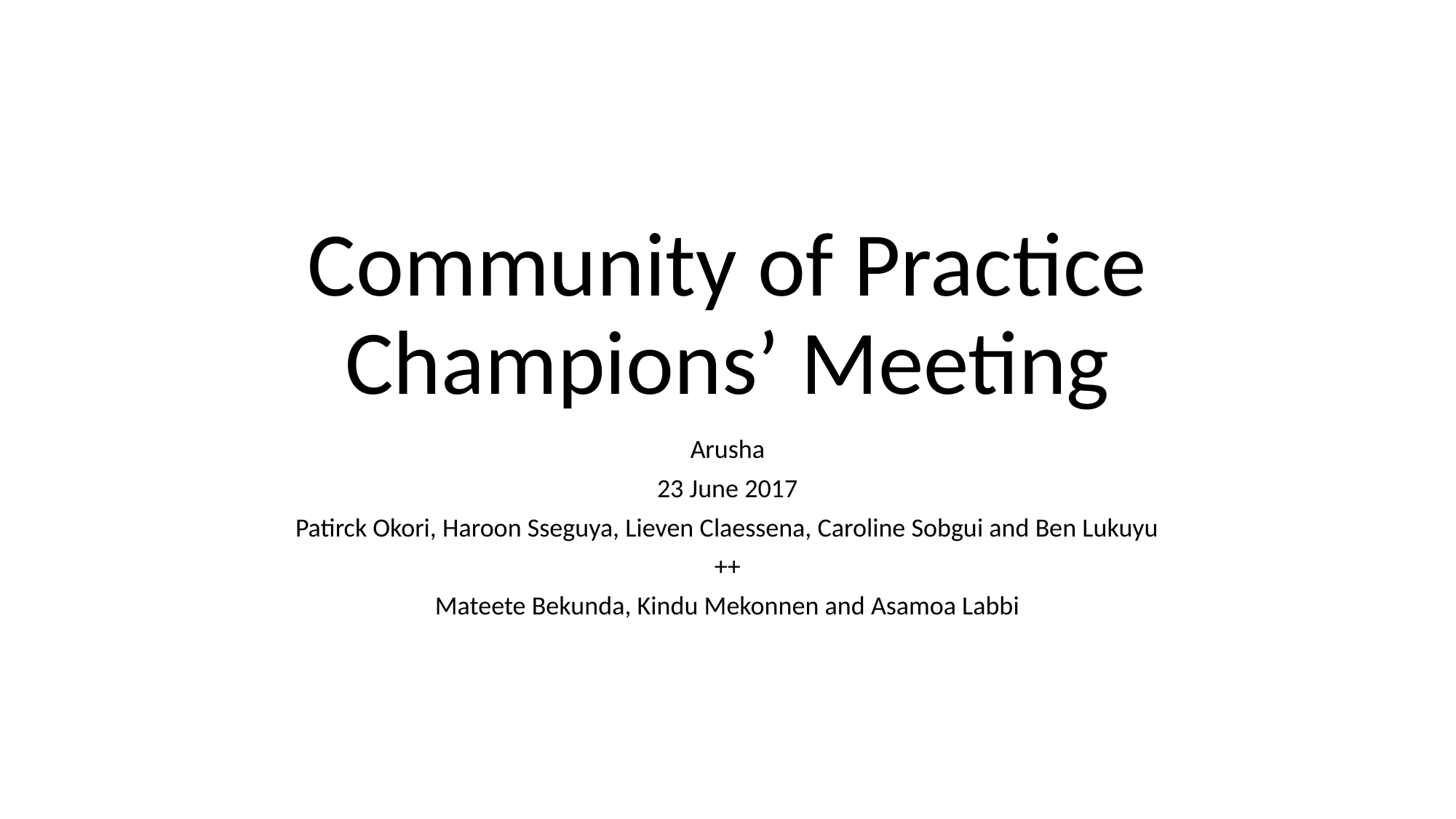

# Community of Practice Champions’ Meeting
Arusha
23 June 2017
Patirck Okori, Haroon Sseguya, Lieven Claessena, Caroline Sobgui and Ben Lukuyu
++
Mateete Bekunda, Kindu Mekonnen and Asamoa Labbi